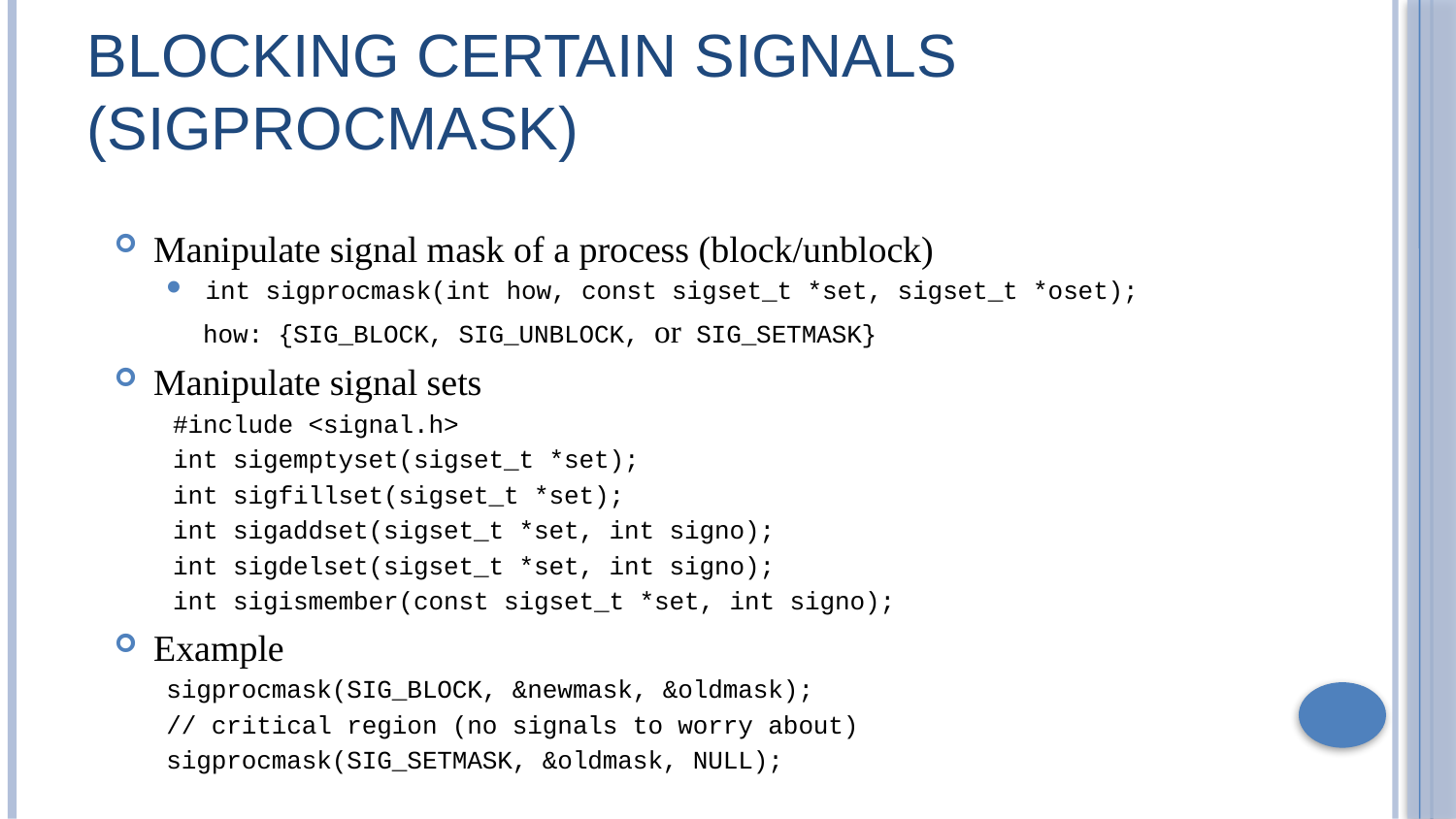

# Blocking Certain Signals (sigprocmask)
Manipulate signal mask of a process (block/unblock)
int sigprocmask(int how, const sigset_t *set, sigset_t *oset);
  how: {SIG_BLOCK, SIG_UNBLOCK, or SIG_SETMASK}
Manipulate signal sets
#include <signal.h>
int sigemptyset(sigset_t *set);
int sigfillset(sigset_t *set);
int sigaddset(sigset_t *set, int signo);
int sigdelset(sigset_t *set, int signo);
int sigismember(const sigset_t *set, int signo);
Example
sigprocmask(SIG_BLOCK, &newmask, &oldmask);
// critical region (no signals to worry about)
sigprocmask(SIG_SETMASK, &oldmask, NULL);